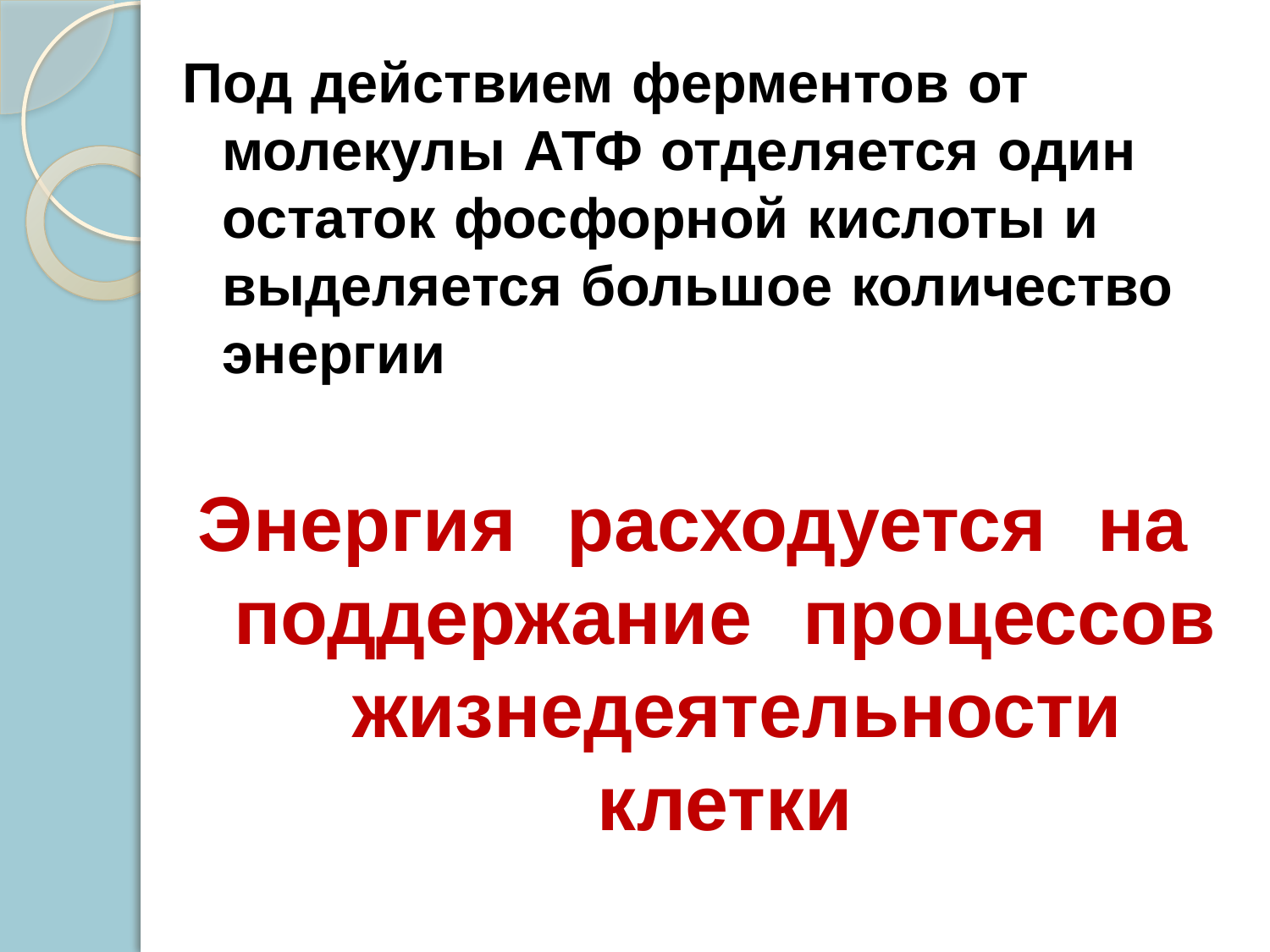

Под действием ферментов от молекулы АТФ отделяется один остаток фосфорной кислоты и выделяется большое количество энергии

Энергия  расходуется  на  поддержание  процессов  жизнедеятельности клетки